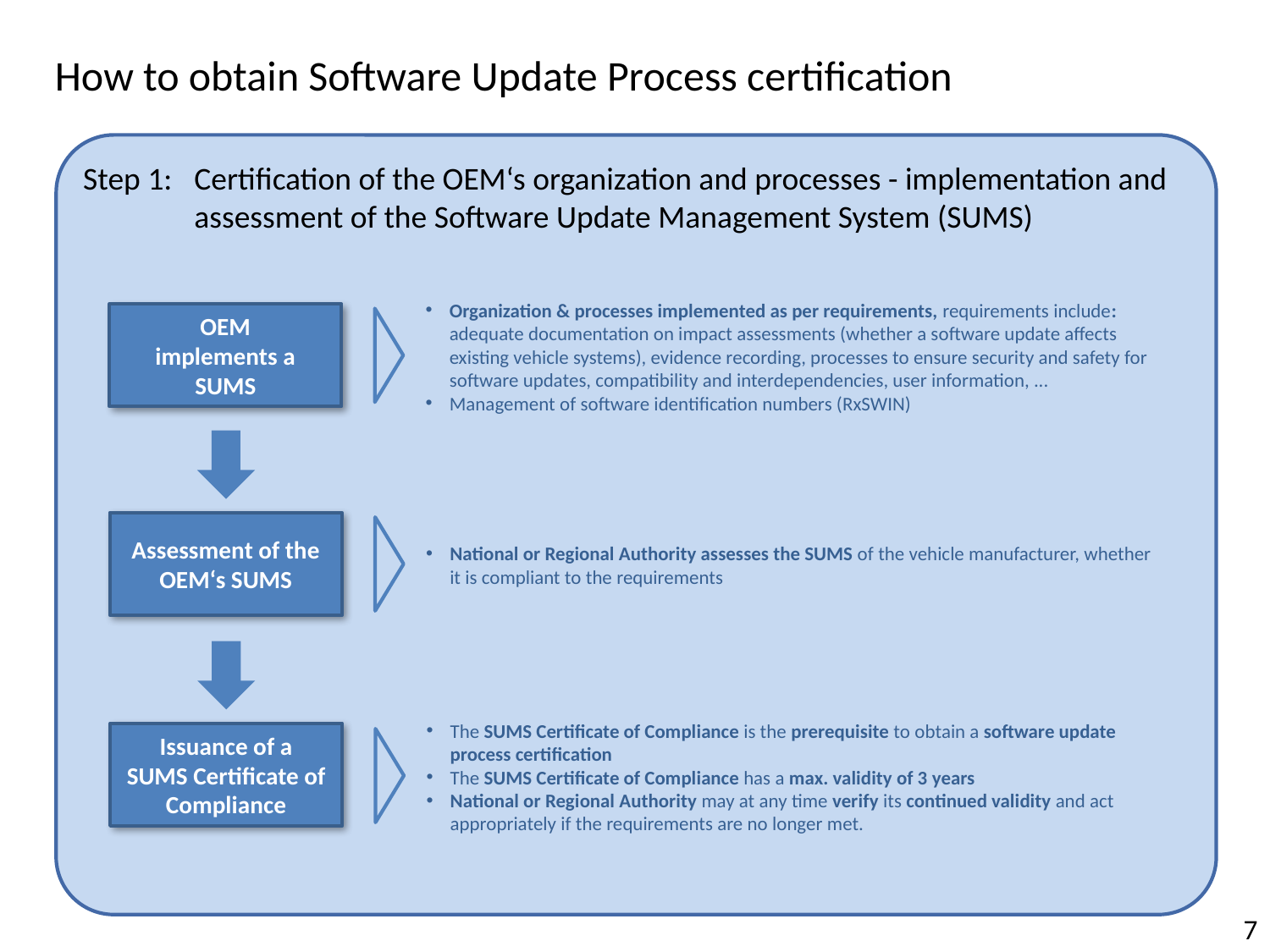

How to obtain Software Update Process certification
Step 1: 	Certification of the OEM‘s organization and processes - implementation and assessment of the Software Update Management System (SUMS)
Organization & processes implemented as per requirements, requirements include: adequate documentation on impact assessments (whether a software update affects existing vehicle systems), evidence recording, processes to ensure security and safety for software updates, compatibility and interdependencies, user information, ...
Management of software identification numbers (RxSWIN)
OEM
implements a SUMS

Assessment of the OEM‘s SUMS
National or Regional Authority assesses the SUMS of the vehicle manufacturer, whether it is compliant to the requirements

The SUMS Certificate of Compliance is the prerequisite to obtain a software update process certification
The SUMS Certificate of Compliance has a max. validity of 3 years
National or Regional Authority may at any time verify its continued validity and act appropriately if the requirements are no longer met.
Issuance of a
SUMS Certificate of Compliance